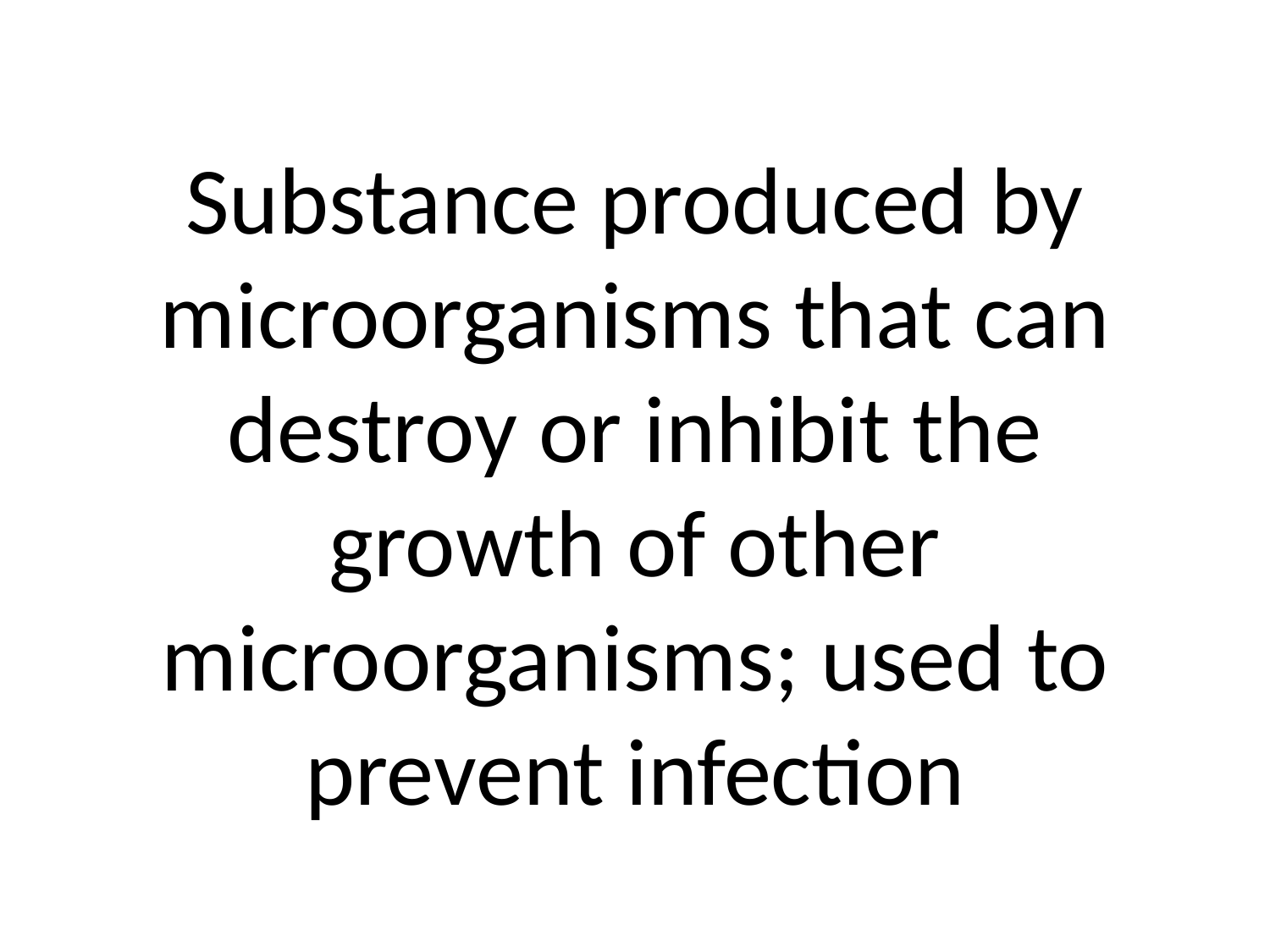

# Substance produced by microorganisms that can destroy or inhibit the growth of other microorganisms; used to prevent infection